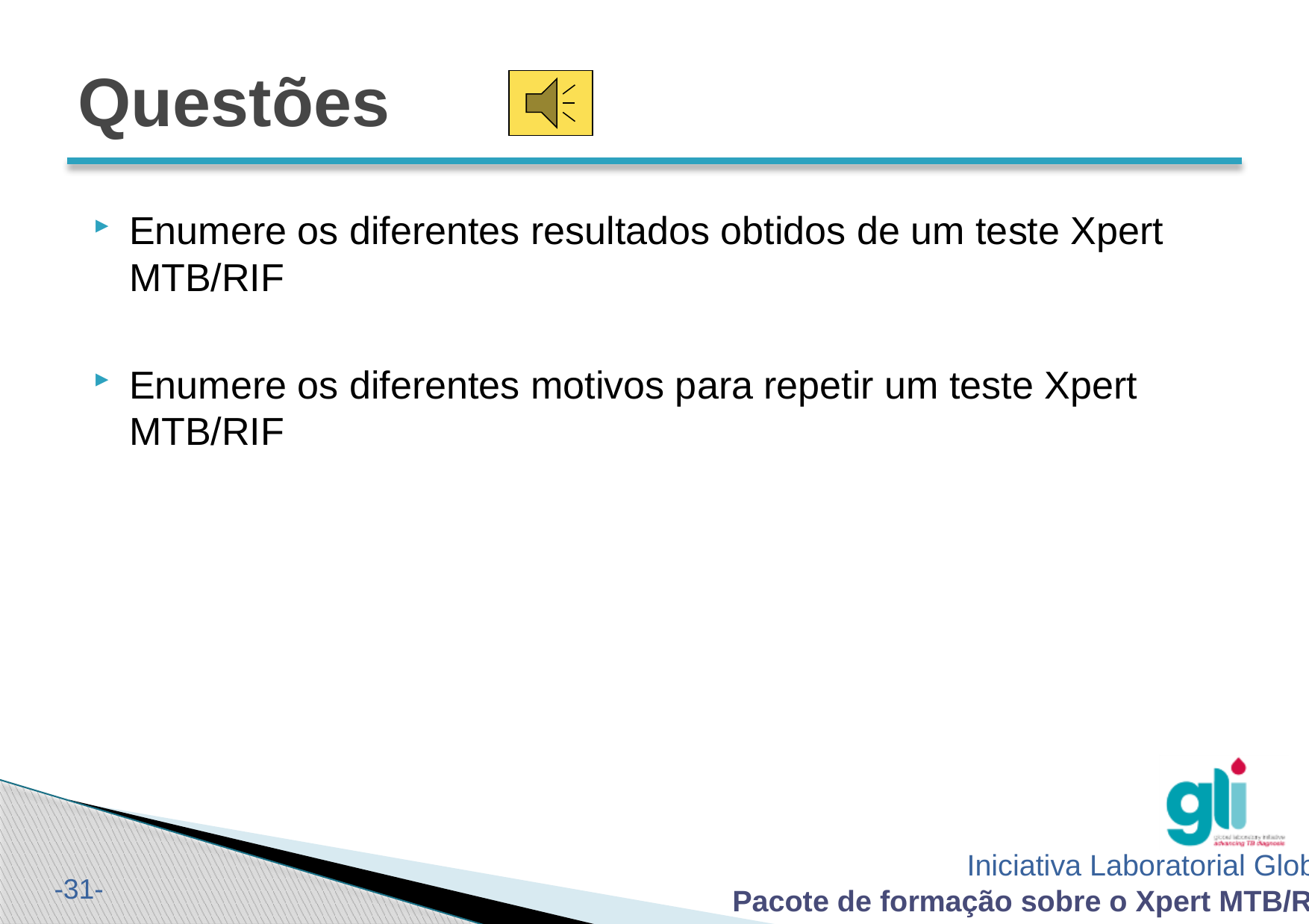

# Questões

Enumere os diferentes resultados obtidos de um teste Xpert MTB/RIF

Enumere os diferentes motivos para repetir um teste Xpert MTB/RIF